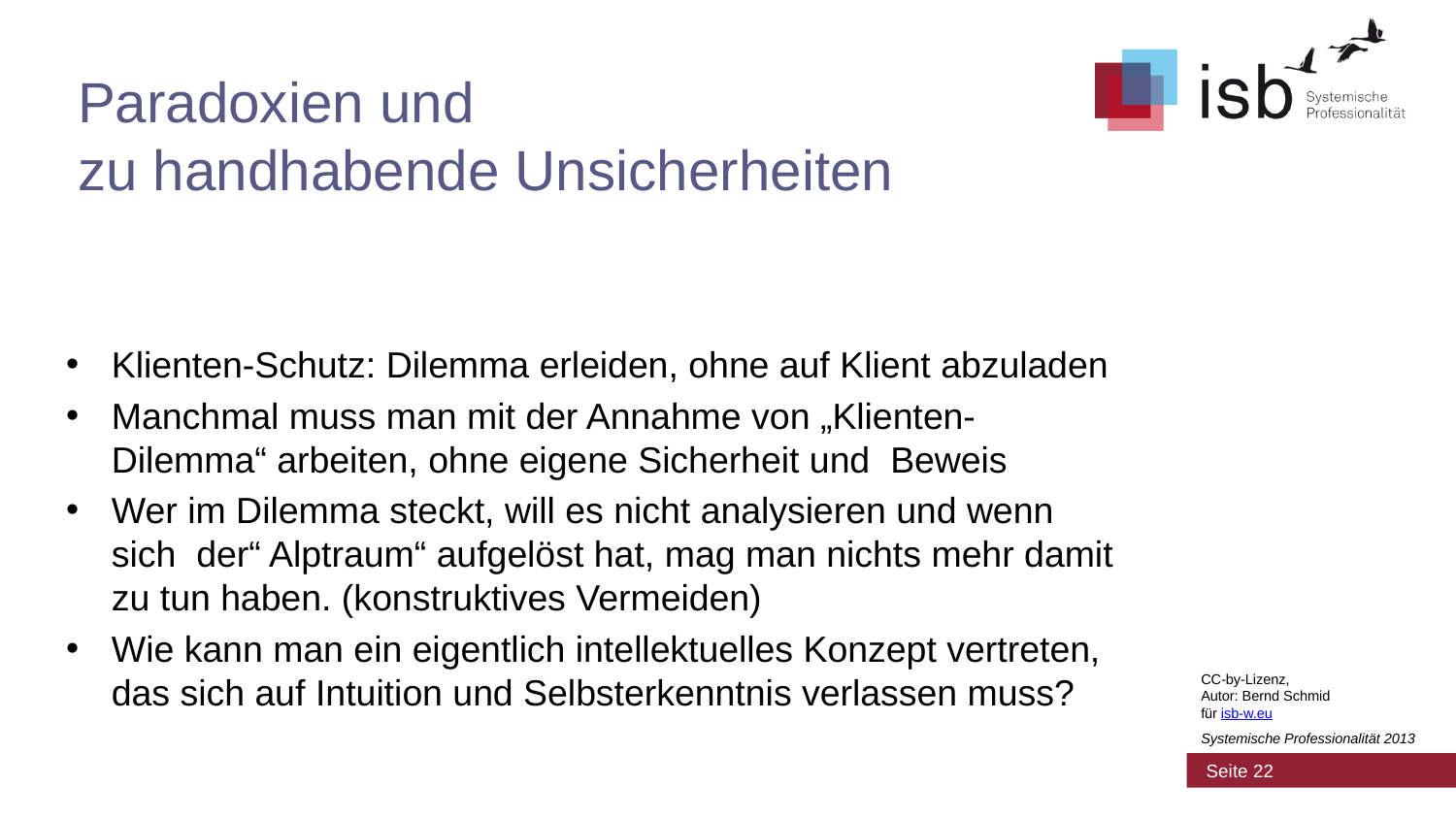

# Paradoxien und zu handhabende Unsicherheiten
Klienten-Schutz: Dilemma erleiden, ohne auf Klient abzuladen
Manchmal muss man mit der Annahme von „Klienten-Dilemma“ arbeiten, ohne eigene Sicherheit und  Beweis
Wer im Dilemma steckt, will es nicht analysieren und wenn sich  der“ Alptraum“ aufgelöst hat, mag man nichts mehr damit zu tun haben. (konstruktives Vermeiden)
Wie kann man ein eigentlich intellektuelles Konzept vertreten, das sich auf Intuition und Selbsterkenntnis verlassen muss?

 Seite 22